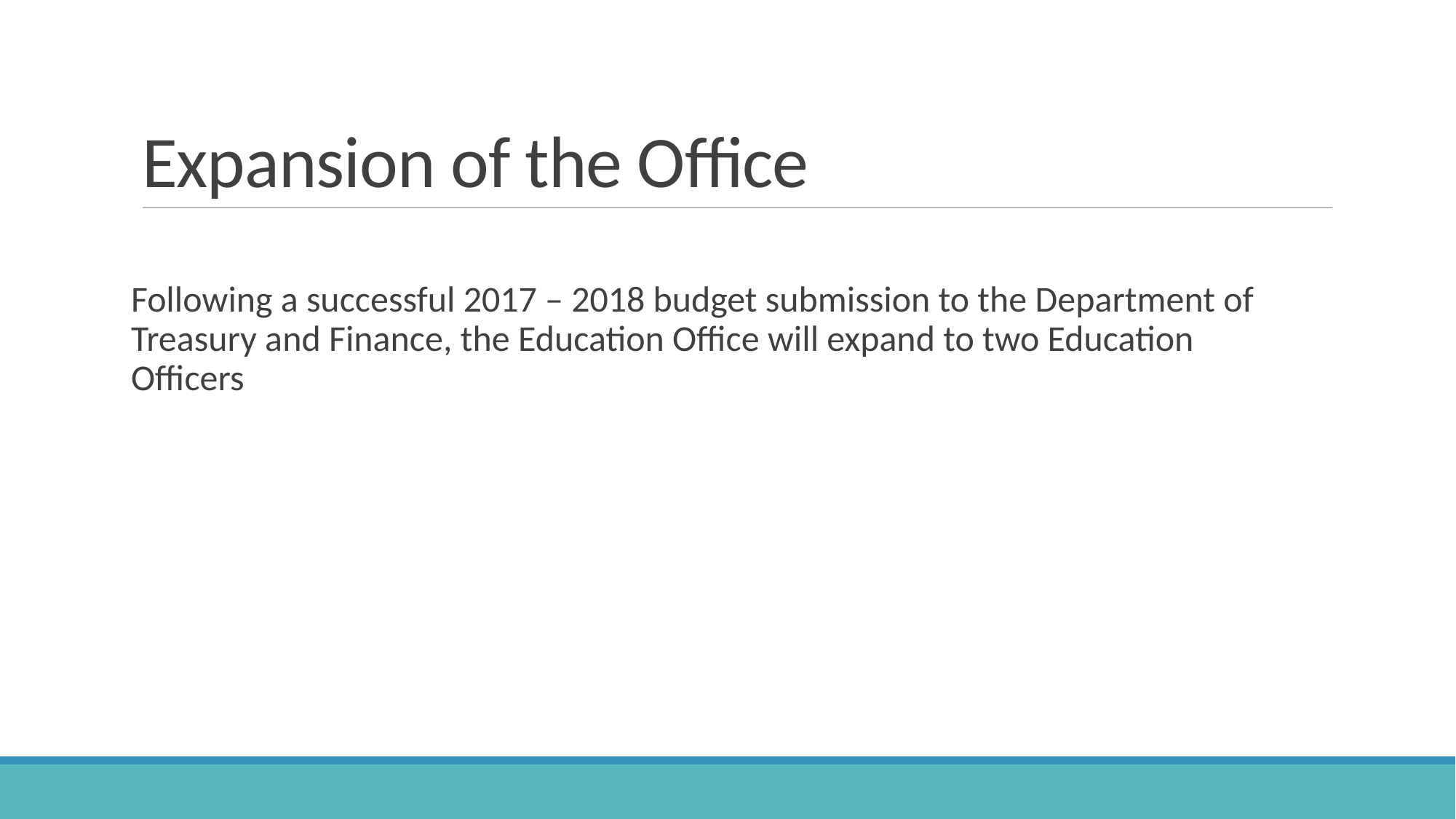

# Expansion of the Office
Following a successful 2017 – 2018 budget submission to the Department of Treasury and Finance, the Education Office will expand to two Education Officers